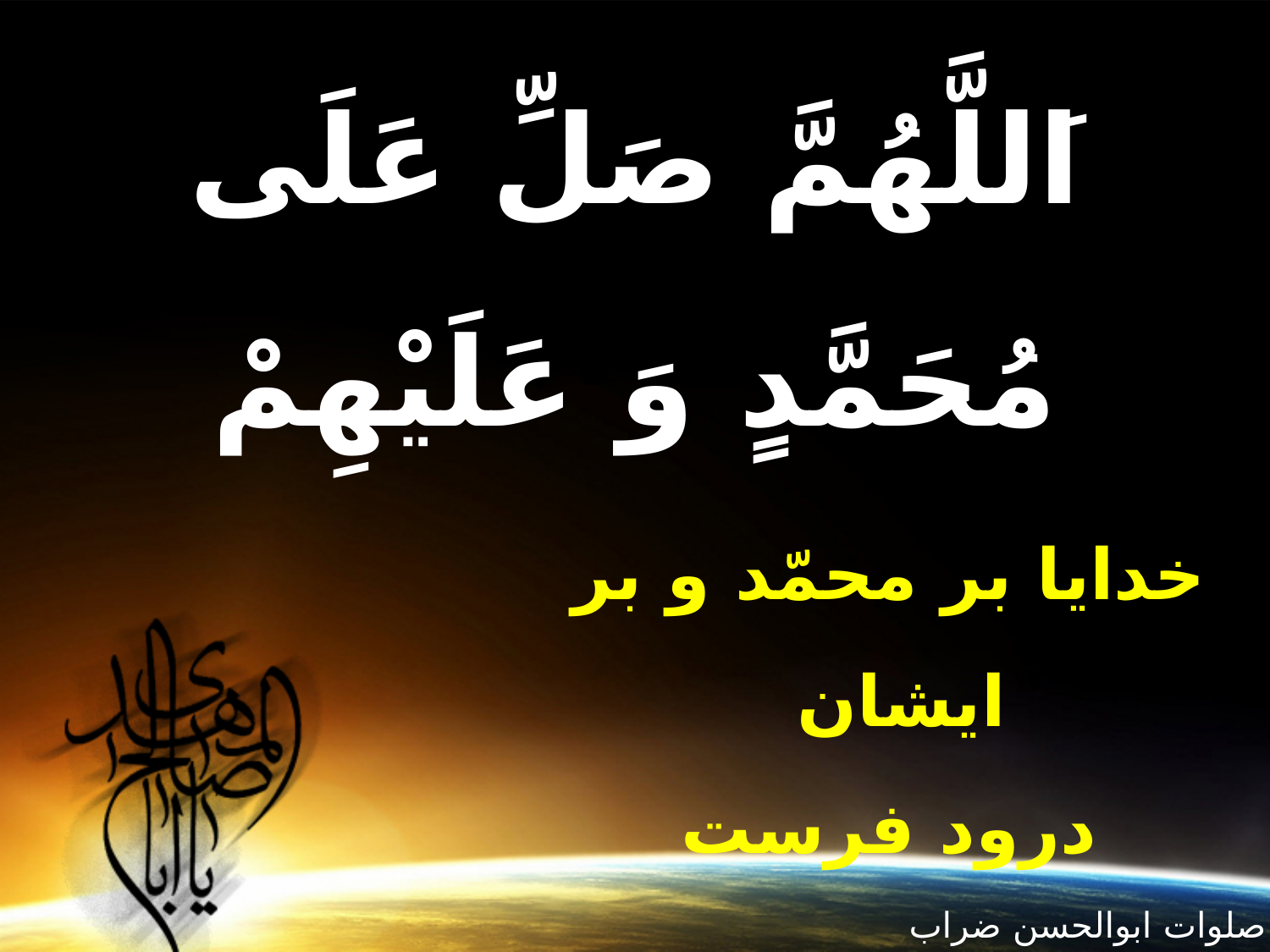

اَللَّهُمَّ صَلِّ عَلَى مُحَمَّدٍ وَ عَلَيْهِمْ
خدايا بر محمّد و بر ايشان
درود فرست